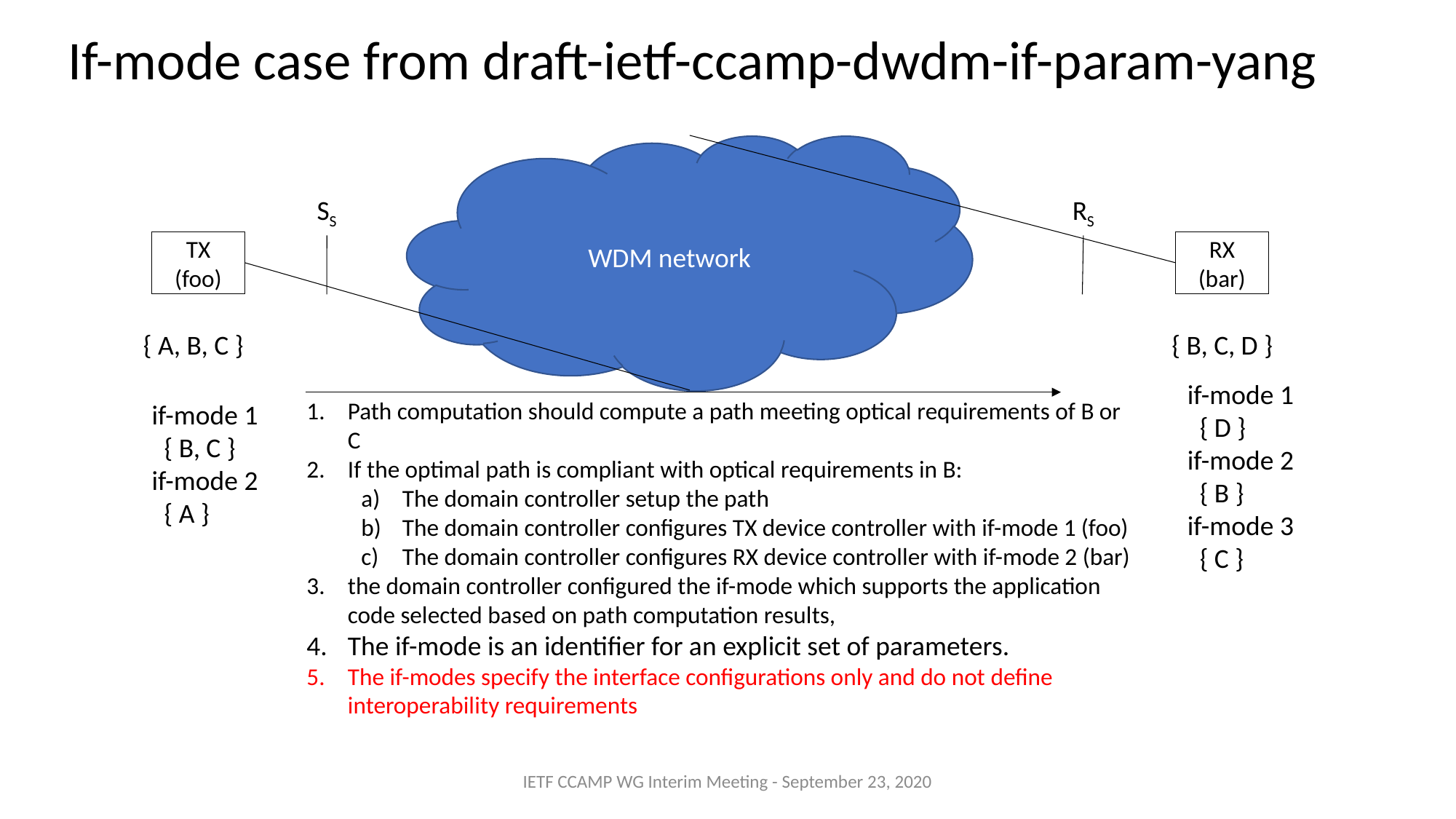

If-mode case from draft-ietf-ccamp-dwdm-if-param-yang
WDM network
SS
RS
TX
(foo)
RX
(bar)
{ A, B, C }
{ B, C, D }
if-mode 1
  { D }
if-mode 2
  { B }
if-mode 3
  { C }
Path computation should compute a path meeting optical requirements of B or C
If the optimal path is compliant with optical requirements in B:
The domain controller setup the path
The domain controller configures TX device controller with if-mode 1 (foo)
The domain controller configures RX device controller with if-mode 2 (bar)
the domain controller configured the if-mode which supports the application code selected based on path computation results,
The if-mode is an identifier for an explicit set of parameters.
The if-modes specify the interface configurations only and do not define interoperability requirements

if-mode 1
  { B, C }
if-mode 2
  { A }
IETF CCAMP WG Interim Meeting - September 23, 2020